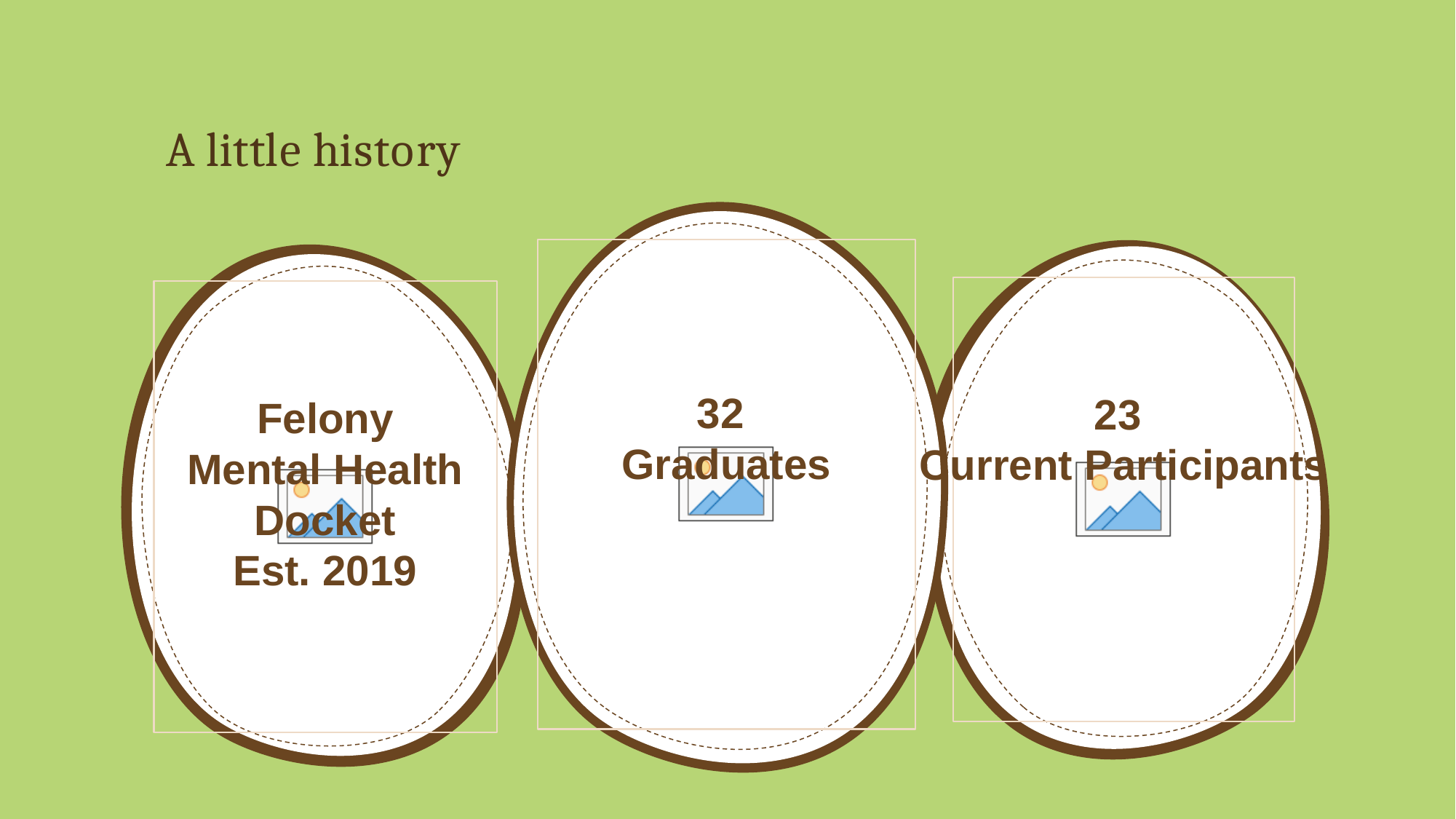

# A little history

32
Graduates
23
Current Participants
Felony
Mental Health
Docket
Est. 2019